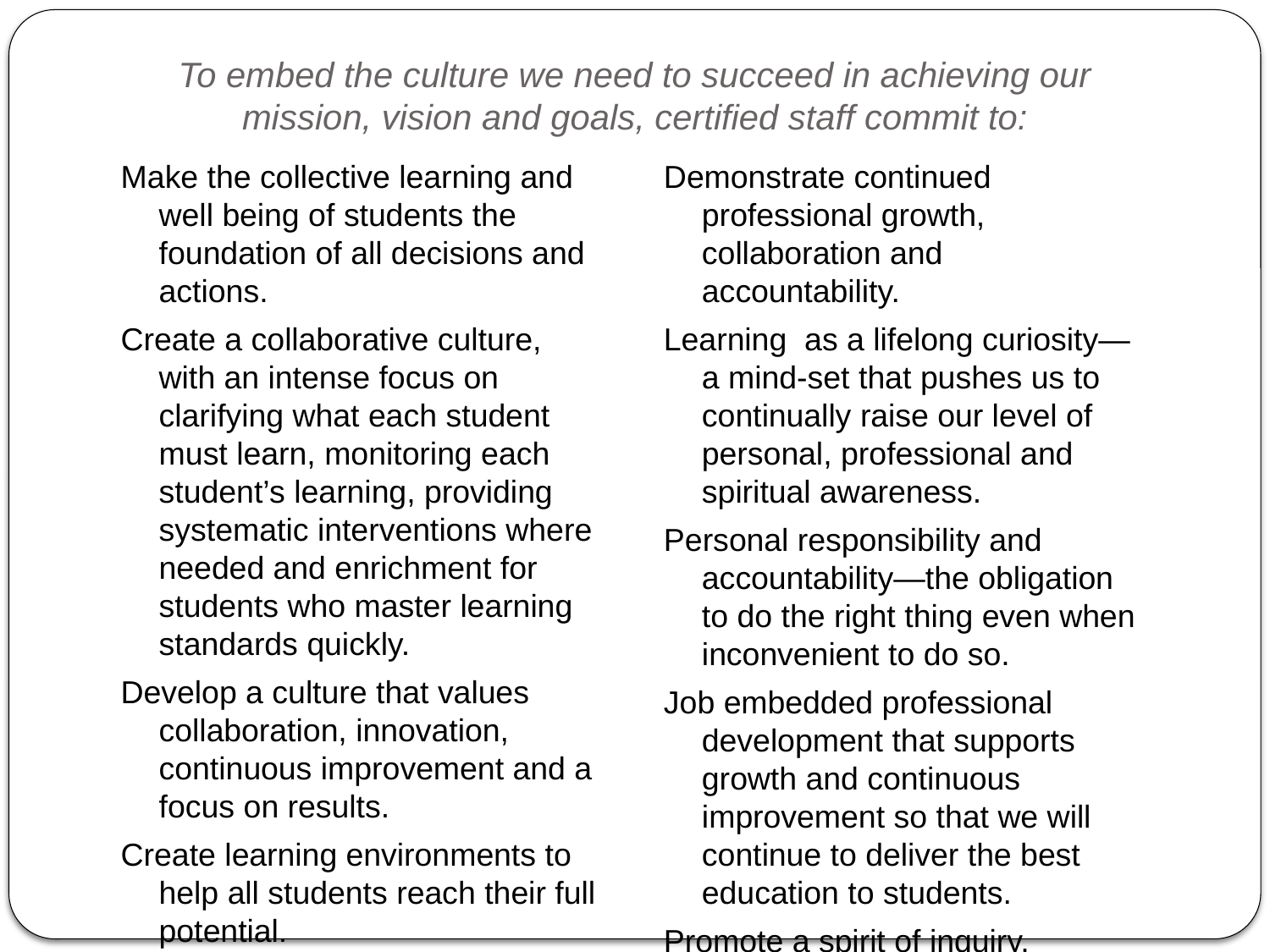

# To embed the culture we need to succeed in achieving our mission, vision and goals, certified staff commit to:
Make the collective learning and well being of students the foundation of all decisions and actions.
Create a collaborative culture, with an intense focus on clarifying what each student must learn, monitoring each student’s learning, providing systematic interventions where needed and enrichment for students who master learning standards quickly.
Develop a culture that values collaboration, innovation, continuous improvement and a focus on results.
Create learning environments to help all students reach their full potential.
Assure just and equitable treatment for every student.
Give trust and show respect.

Demonstrate continued professional growth, collaboration and accountability.
Learning  as a lifelong curiosity—a mind-set that pushes us to continually raise our level of personal, professional and spiritual awareness.
Personal responsibility and accountability—the obligation to do the right thing even when inconvenient to do so.
Job embedded professional development that supports growth and continuous improvement so that we will continue to deliver the best education to students.
Promote a spirit of inquiry, creativity and high expectations.